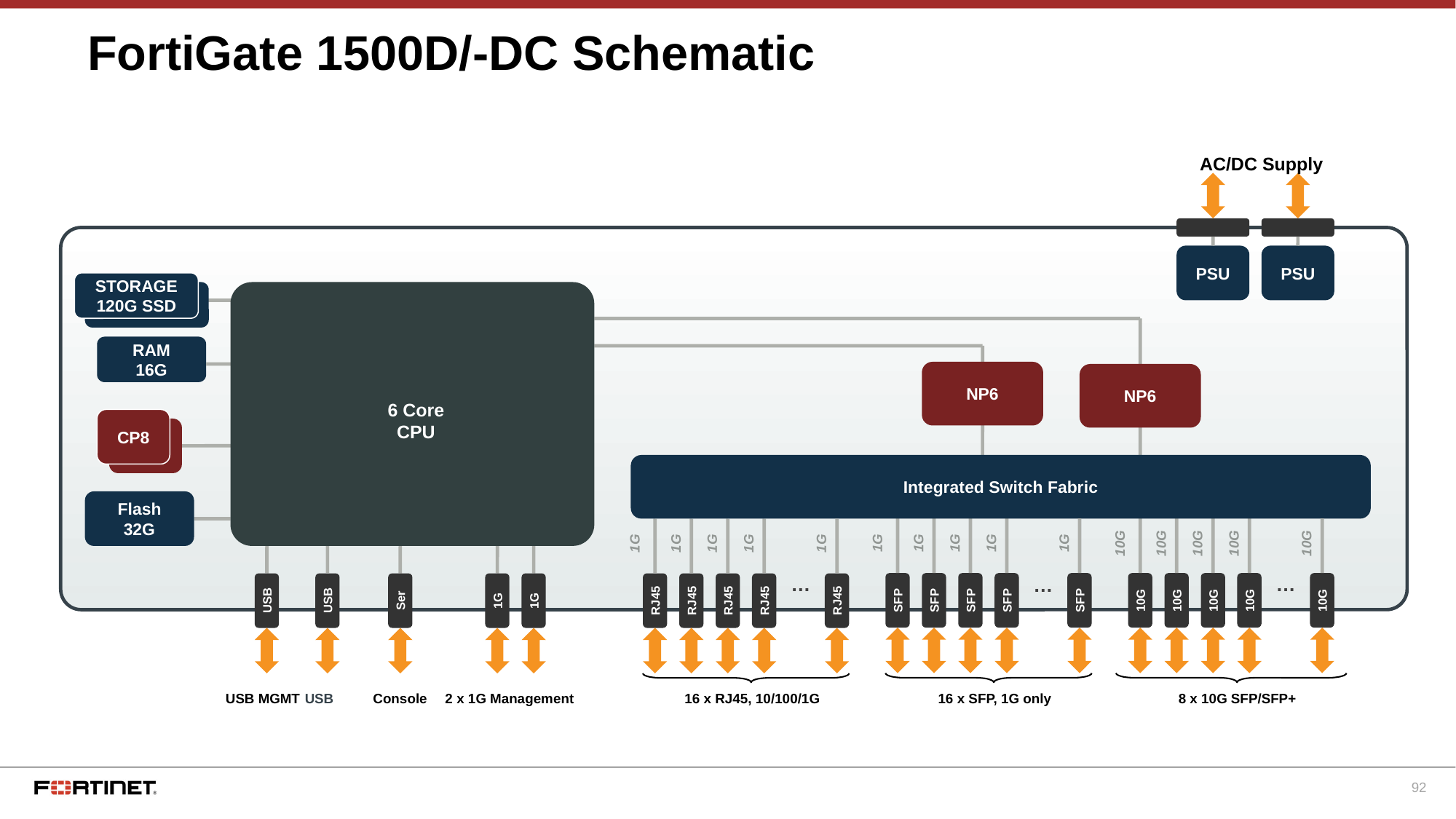

# FortiGate 1500D/-DC Schematic
AC/DC Supply

PSU
PSU
STORAGE
120G SSD

RAM
16G

NP6

NP6
6 Core
CPU
CP8
CP8

Integrated Switch Fabric
Flash
32G
Intel Core i7

1G
1G
1G
1G
10G
10G
10G
10G
10G
1G
1G
1G
1G
1G
1G

…
…
…

SFP
SFP
SFP
SFP
10G
10G
10G
10G
10G
SFP
USB
USB
Ser
1G
1G
RJ45
RJ45
RJ45
RJ45
RJ45

USB MGMT
USB
Console
2 x 1G Management
16 x RJ45, 10/100/1G
16 x SFP, 1G only
8 x 10G SFP/SFP+